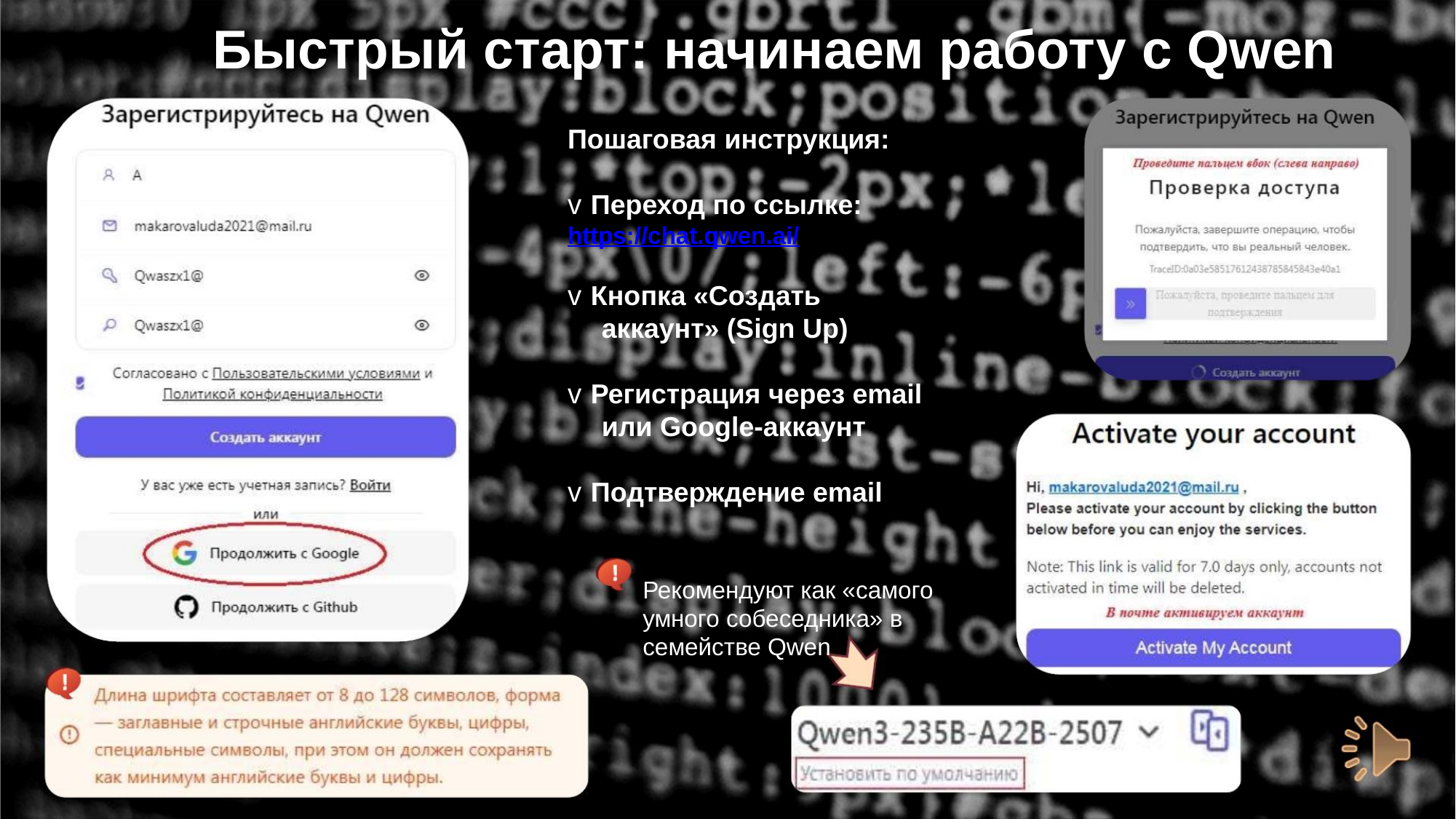

Быстрый старт: начинаем работу с Qwen
Пошаговая инструкция:
v Переход по ссылке:
https://chat.qwen.ai/
v Кнопка «Создать
аккаунт» (Sign Up)
v Регистрация через email
или Google-аккаунт
v Подтверждение email
Рекомендуют как «самого
умного собеседника» в
семействе Qwen